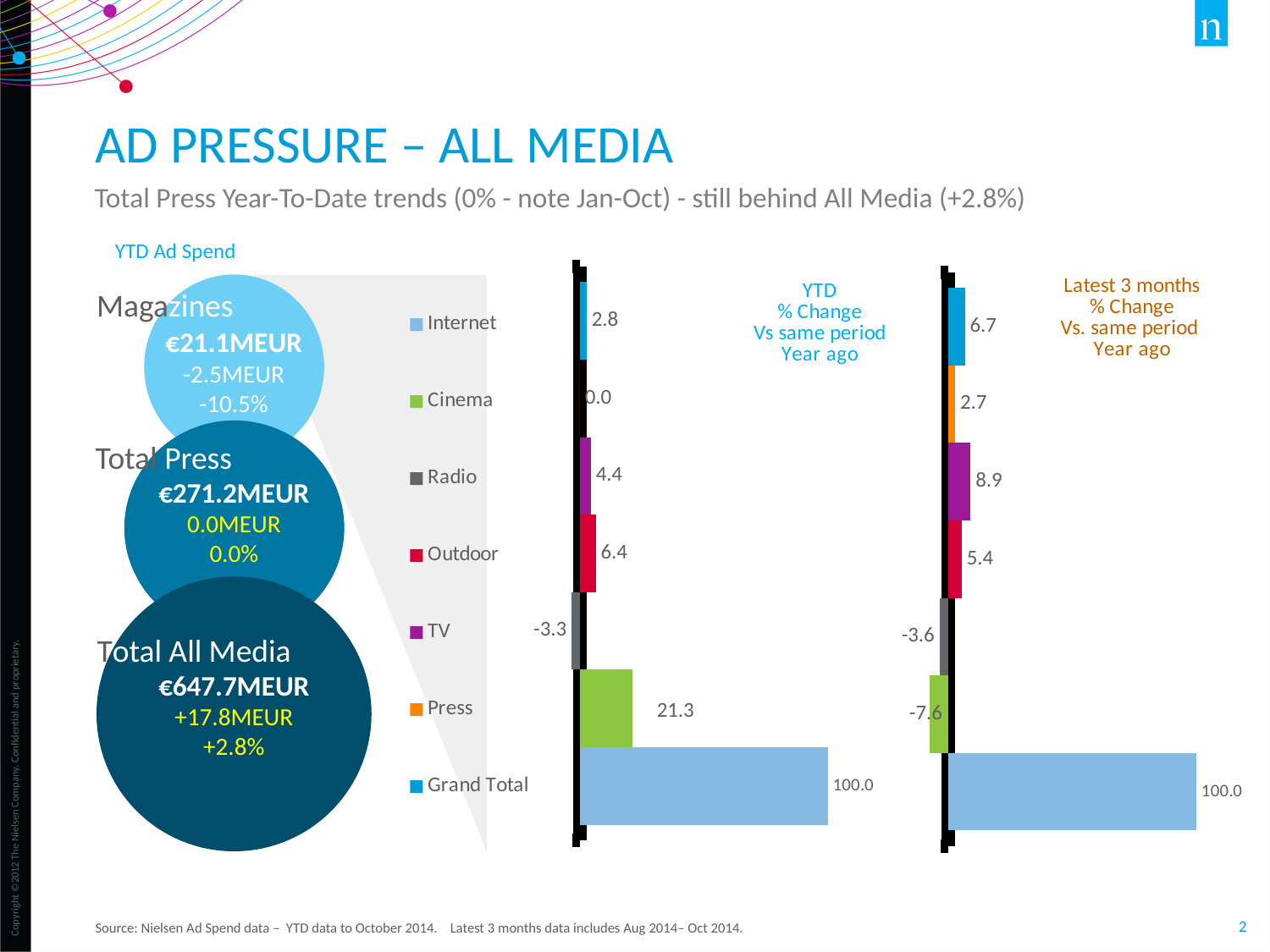

# AD PRESSURE – All media
Total Press Year-To-Date trends (0% - note Jan-Oct) - still behind All Media (+2.8%)
YTD Ad Spend

### Chart: Latest 3 months
% Change
Vs. same period
Year ago

| Category | Grand Total | Press | TV | Outdoor | Radio | Cinema | Internet |
|---|---|---|---|---|---|---|---|

### Chart: YTD
% Change
Vs same period
Year ago

| Category | Grand Total | Press | TV | Outdoor | Radio | Cinema | Internet |
|---|---|---|---|---|---|---|---|
Magazines
€21.1MEUR
-2.5MEUR
-10.5%

Total Press

€271.2MEUR
0.0MEUR
0.0%

Total All Media
€647.7MEUR
+17.8MEUR
+2.8%

Source: Nielsen Ad Spend data –  YTD data to October 2014.    Latest 3 months data includes Aug 2014– Oct 2014.